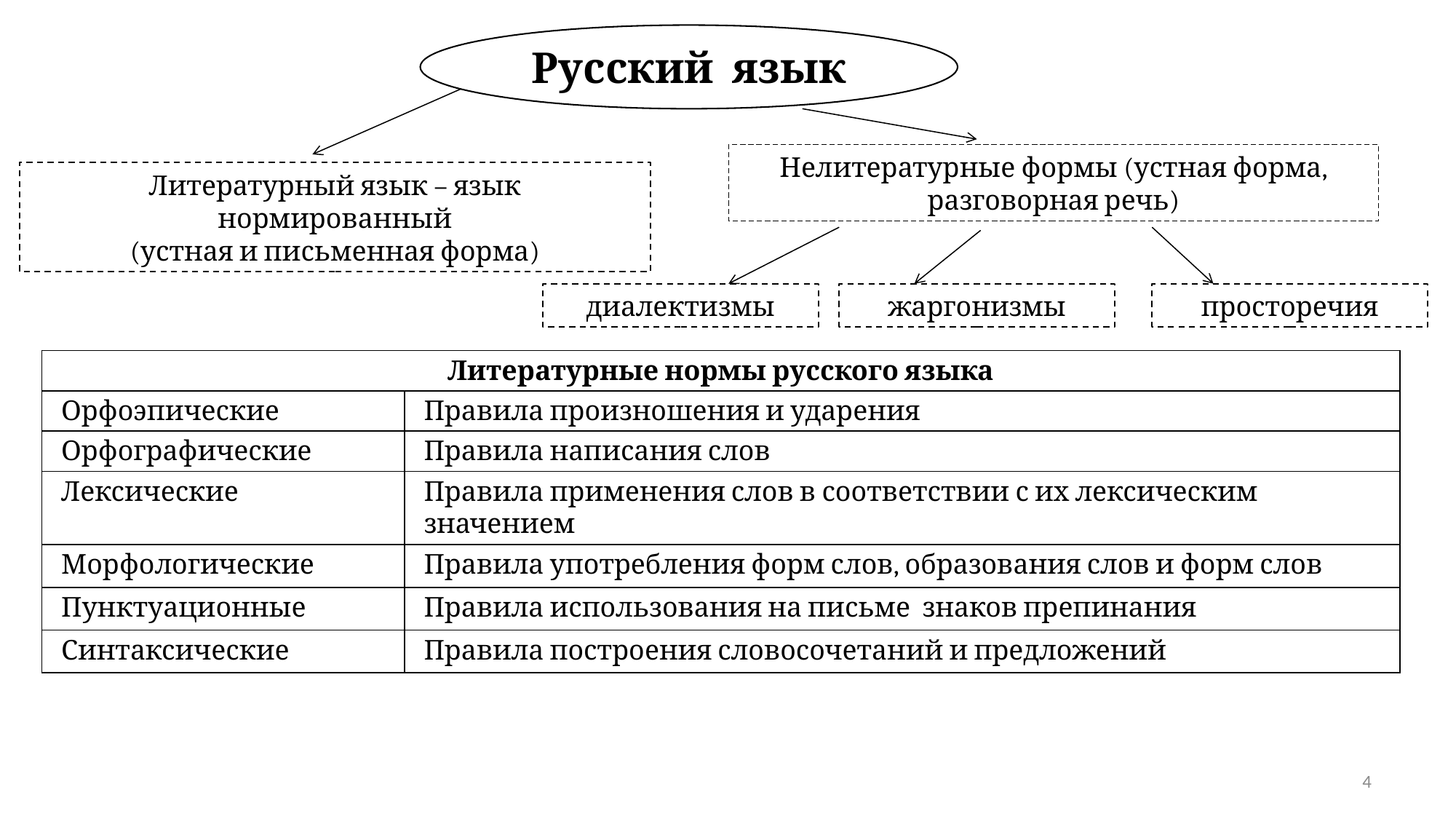

Русский  язык
Нелитературные формы (устная форма, разговорная речь)
Литературный язык – язык нормированный
(устная и письменная форма)
диалектизмы
жаргонизмы
просторечия
| Литературные нормы русского языка |  |
| --- | --- |
| Орфоэпические | Правила произношения и ударения |
| Орфографические | Правила написания слов |
| Лексические | Правила применения слов в соответствии с их лексическим значением |
| Морфологические | Правила употребления форм слов, образования слов и форм слов |
| Пунктуационные | Правила использования на письме знаков препинания |
| Синтаксические | Правила построения словосочетаний и предложений |
4